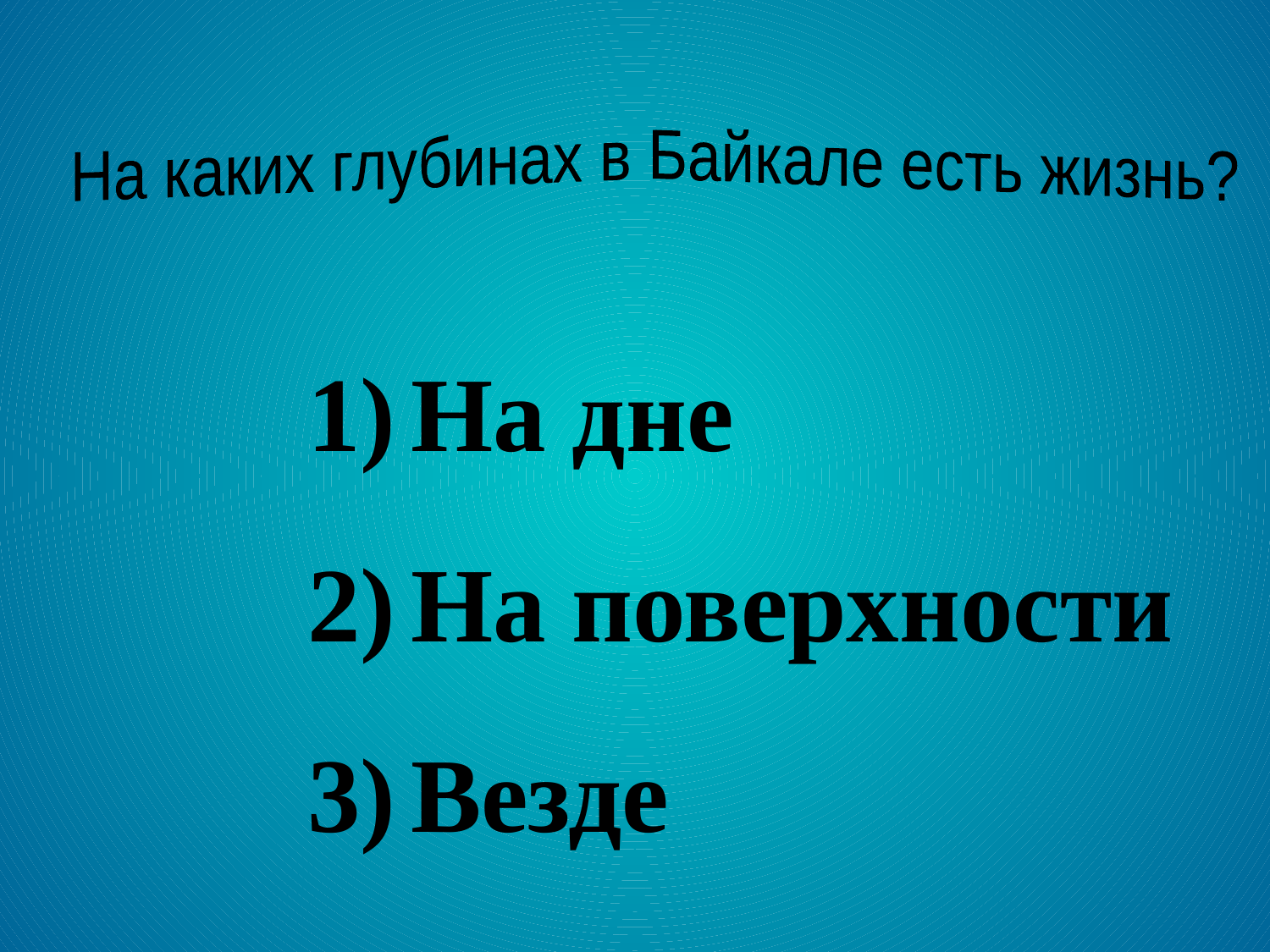

На каких глубинах в Байкале есть жизнь?
На дне
На поверхности
Везде